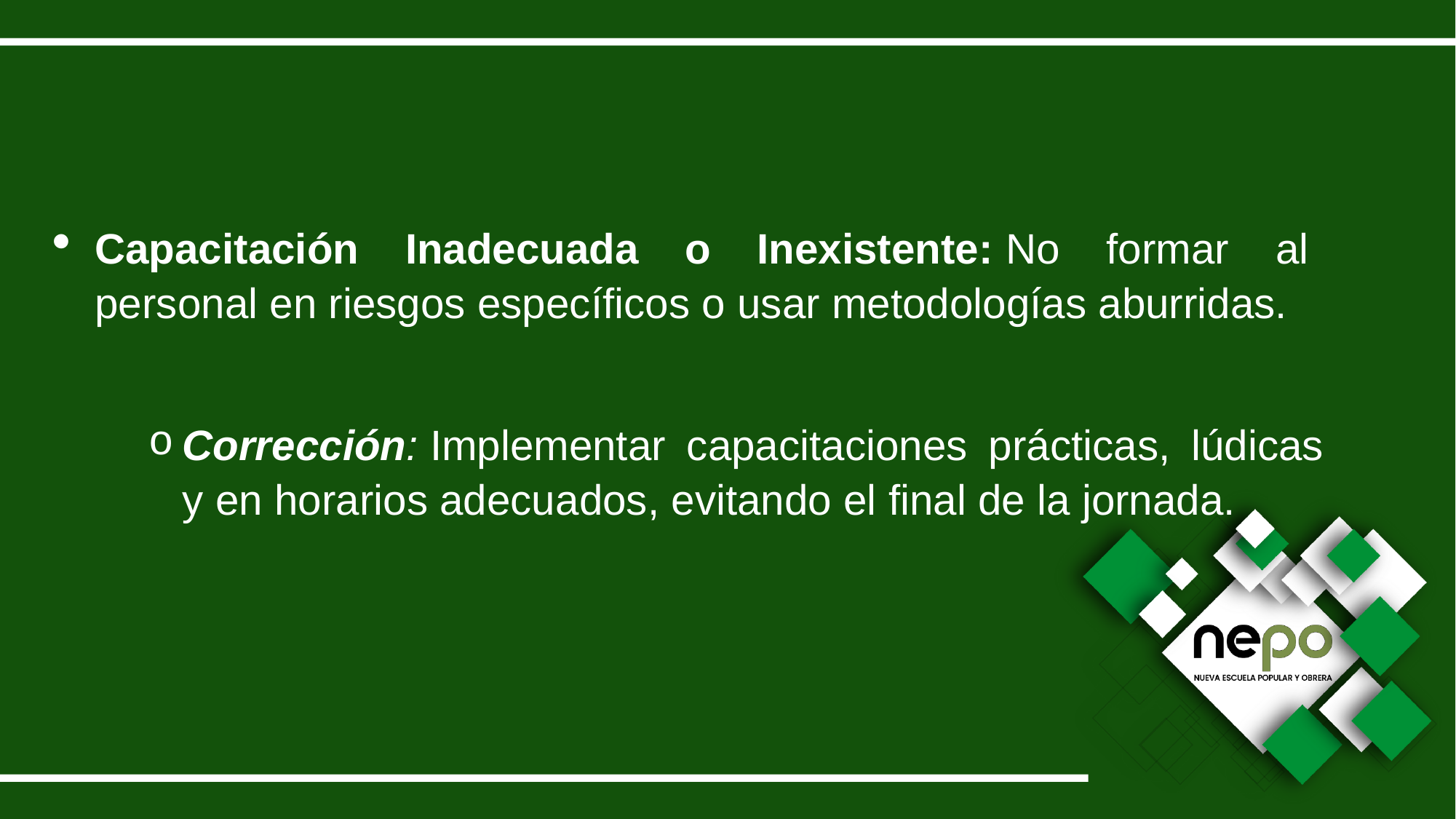

Capacitación Inadecuada o Inexistente: No formar al personal en riesgos específicos o usar metodologías aburridas.

Corrección: Implementar capacitaciones prácticas, lúdicas y en horarios adecuados, evitando el final de la jornada.